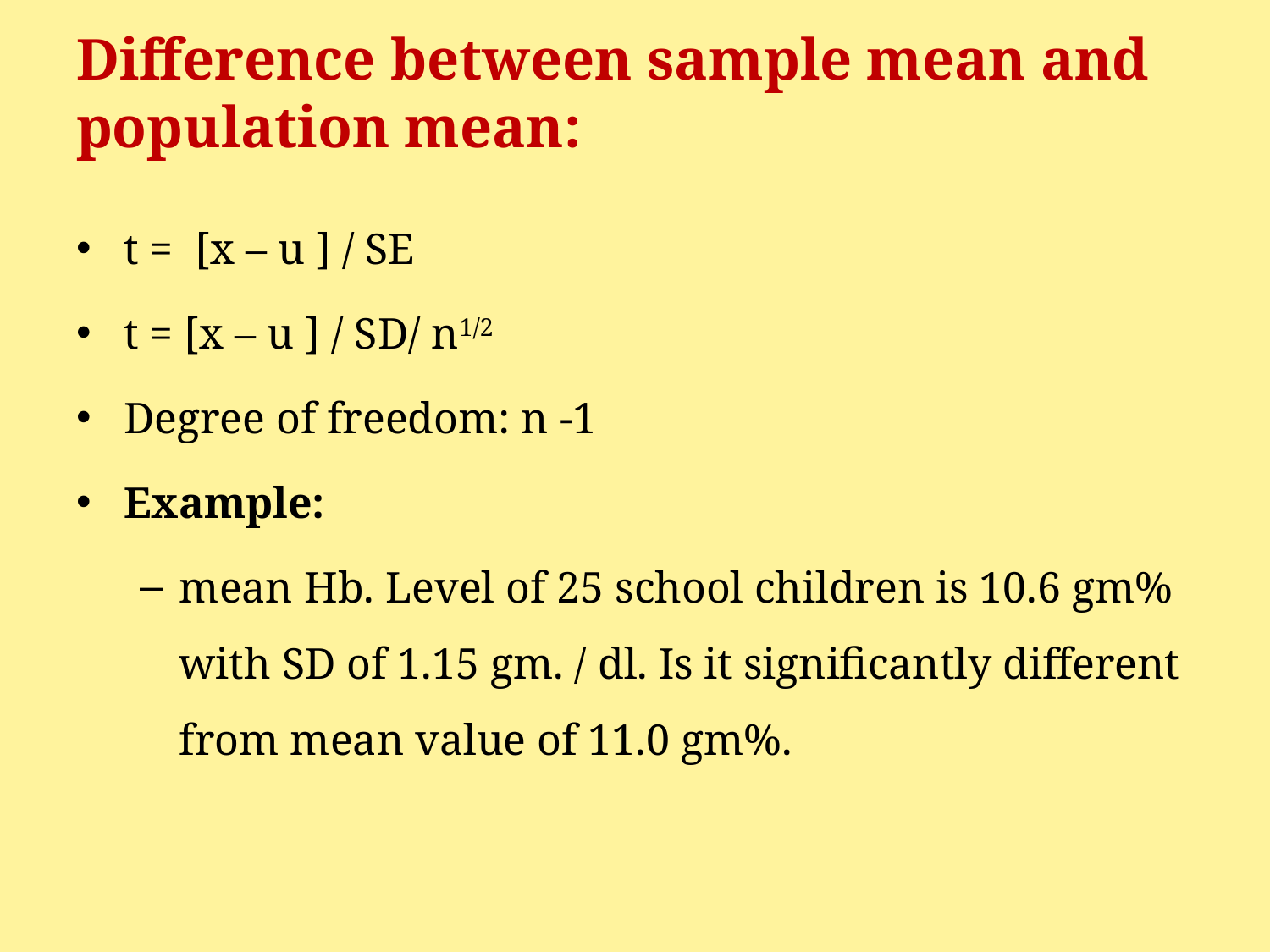

# Difference between sample mean and population mean:
t =  [x – u ] / SE
t = [x – u ] / SD/ n1/2
Degree of freedom: n -1
Example:
mean Hb. Level of 25 school children is 10.6 gm% with SD of 1.15 gm. / dl. Is it significantly different from mean value of 11.0 gm%.